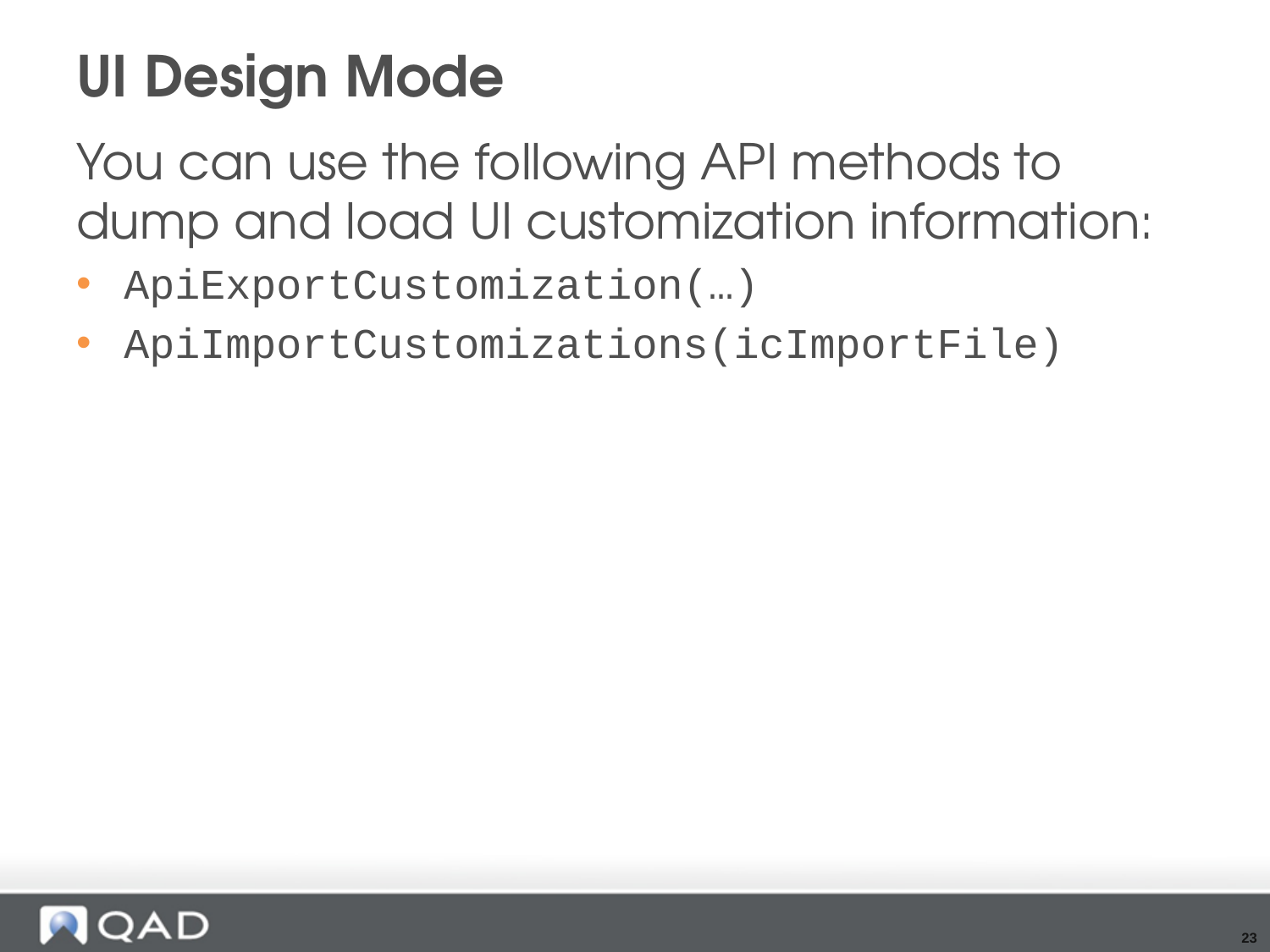

# UI Design Mode
You can use the following API methods to dump and load UI customization information:
ApiExportCustomization(…)
ApiImportCustomizations(icImportFile)
23